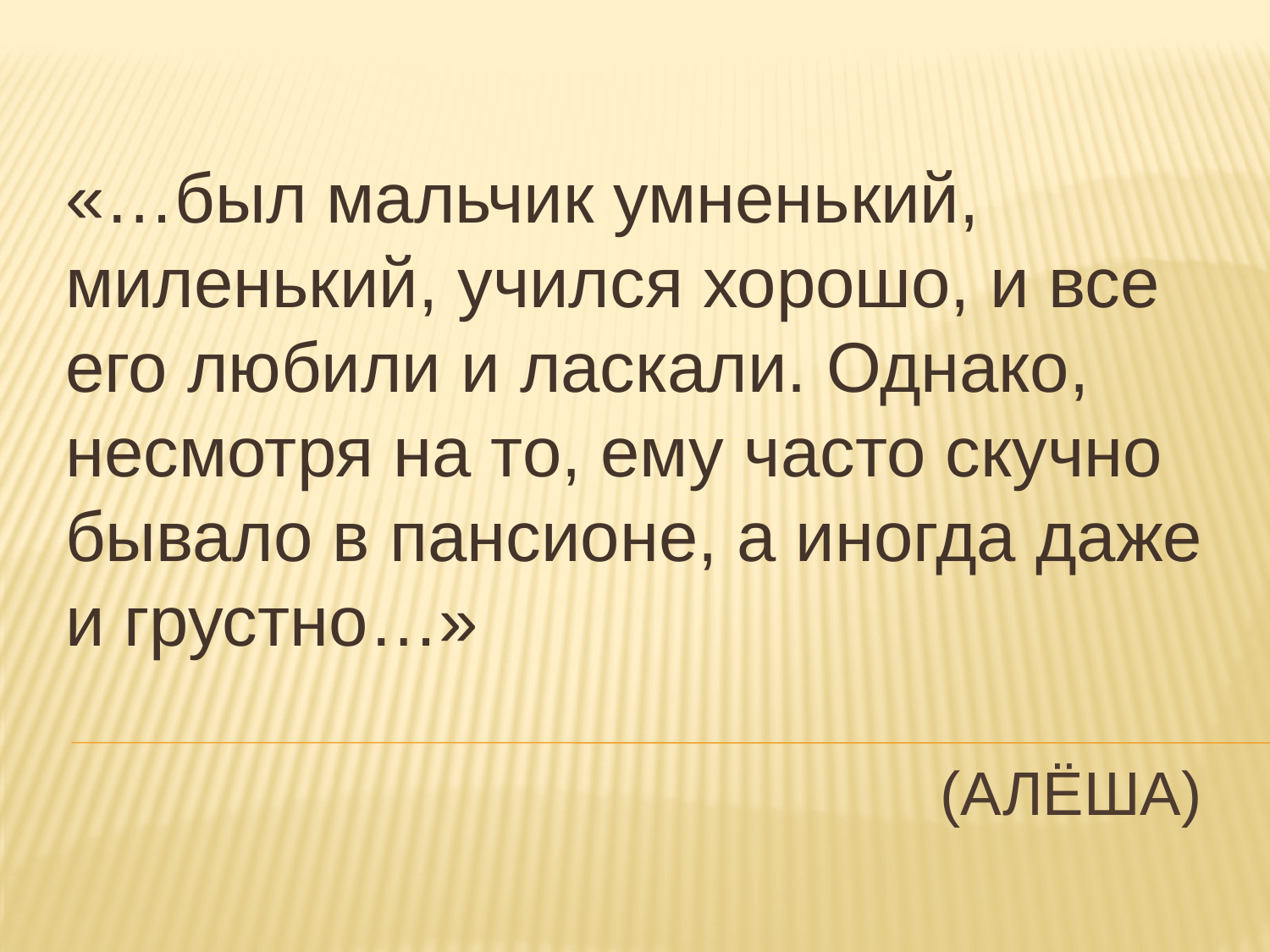

«…был мальчик умненький, миленький, учился хорошо, и все его любили и ласкали. Однако, несмотря на то, ему часто скучно бывало в пансионе, а иногда даже и грустно…»
# (АЛЁША)